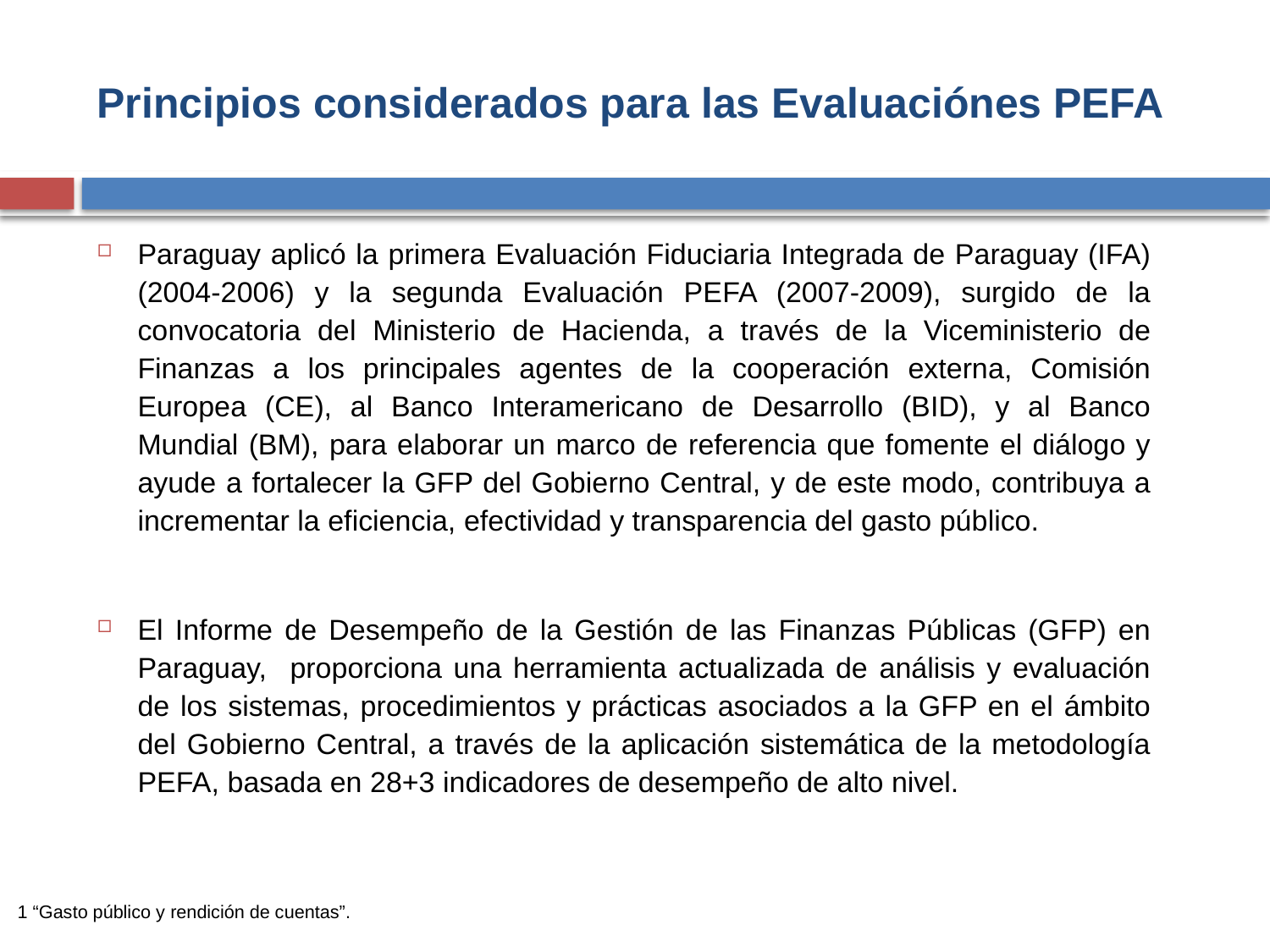

# Principios considerados para las Evaluaciónes PEFA
Paraguay aplicó la primera Evaluación Fiduciaria Integrada de Paraguay (IFA) (2004-2006) y la segunda Evaluación PEFA (2007-2009), surgido de la convocatoria del Ministerio de Hacienda, a través de la Viceministerio de Finanzas a los principales agentes de la cooperación externa, Comisión Europea (CE), al Banco Interamericano de Desarrollo (BID), y al Banco Mundial (BM), para elaborar un marco de referencia que fomente el diálogo y ayude a fortalecer la GFP del Gobierno Central, y de este modo, contribuya a incrementar la eficiencia, efectividad y transparencia del gasto público.

El Informe de Desempeño de la Gestión de las Finanzas Públicas (GFP) en Paraguay,  proporciona una herramienta actualizada de análisis y evaluación de los sistemas, procedimientos y prácticas asociados a la GFP en el ámbito del Gobierno Central, a través de la aplicación sistemática de la metodología PEFA, basada en 28+3 indicadores de desempeño de alto nivel.

1 “Gasto público y rendición de cuentas”.